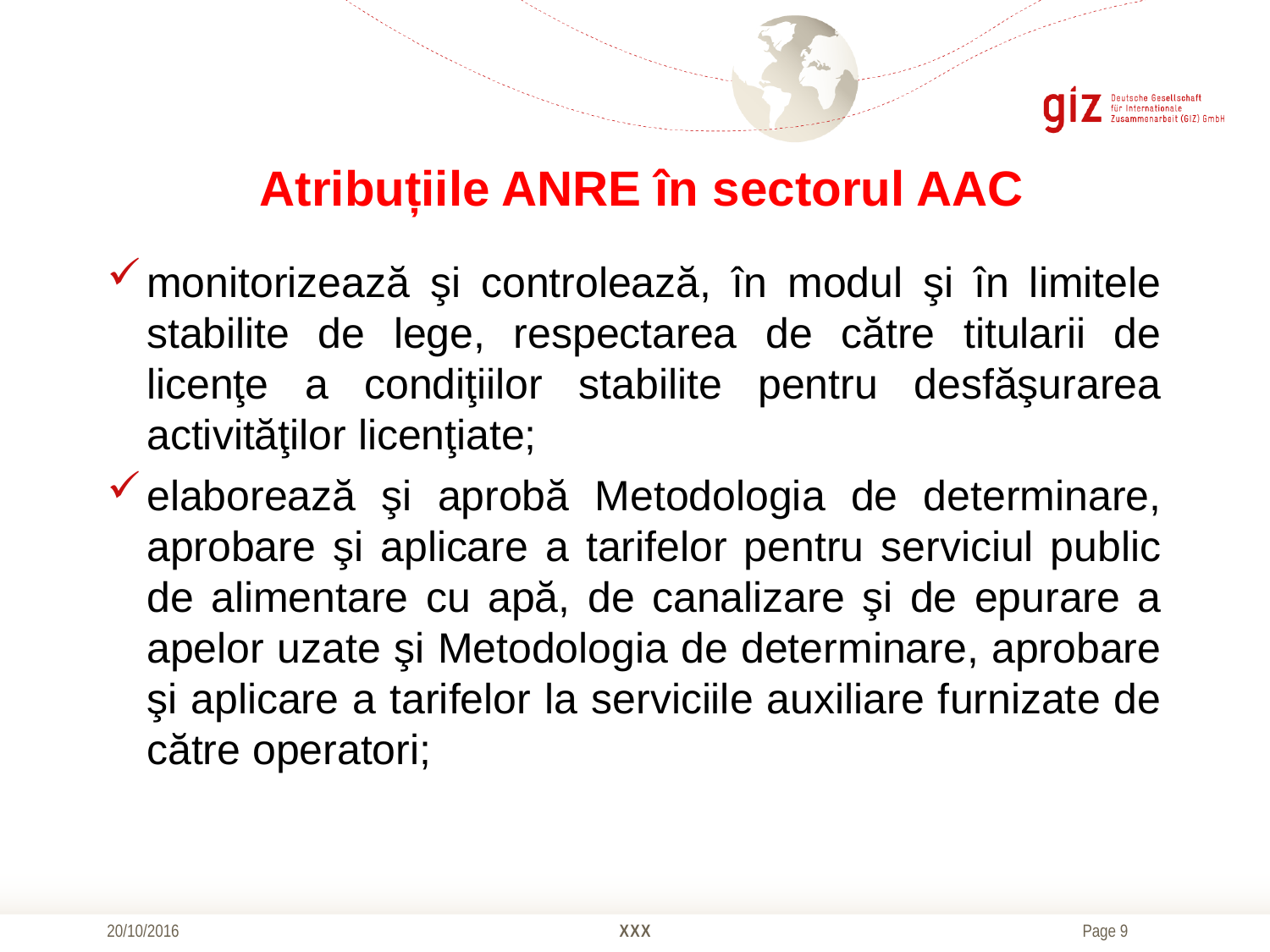

# Atribuțiile ANRE în sectorul AAC
monitorizează şi controlează, în modul şi în limitele stabilite de lege, respectarea de către titularii de licenţe a condiţiilor stabilite pentru desfăşurarea activităţilor licenţiate;
elaborează şi aprobă Metodologia de determinare, aprobare şi aplicare a tarifelor pentru serviciul public de alimentare cu apă, de canalizare şi de epurare a apelor uzate şi Metodologia de determinare, aprobare şi aplicare a tarifelor la serviciile auxiliare furnizate de către operatori;

20/10/2016
XXX